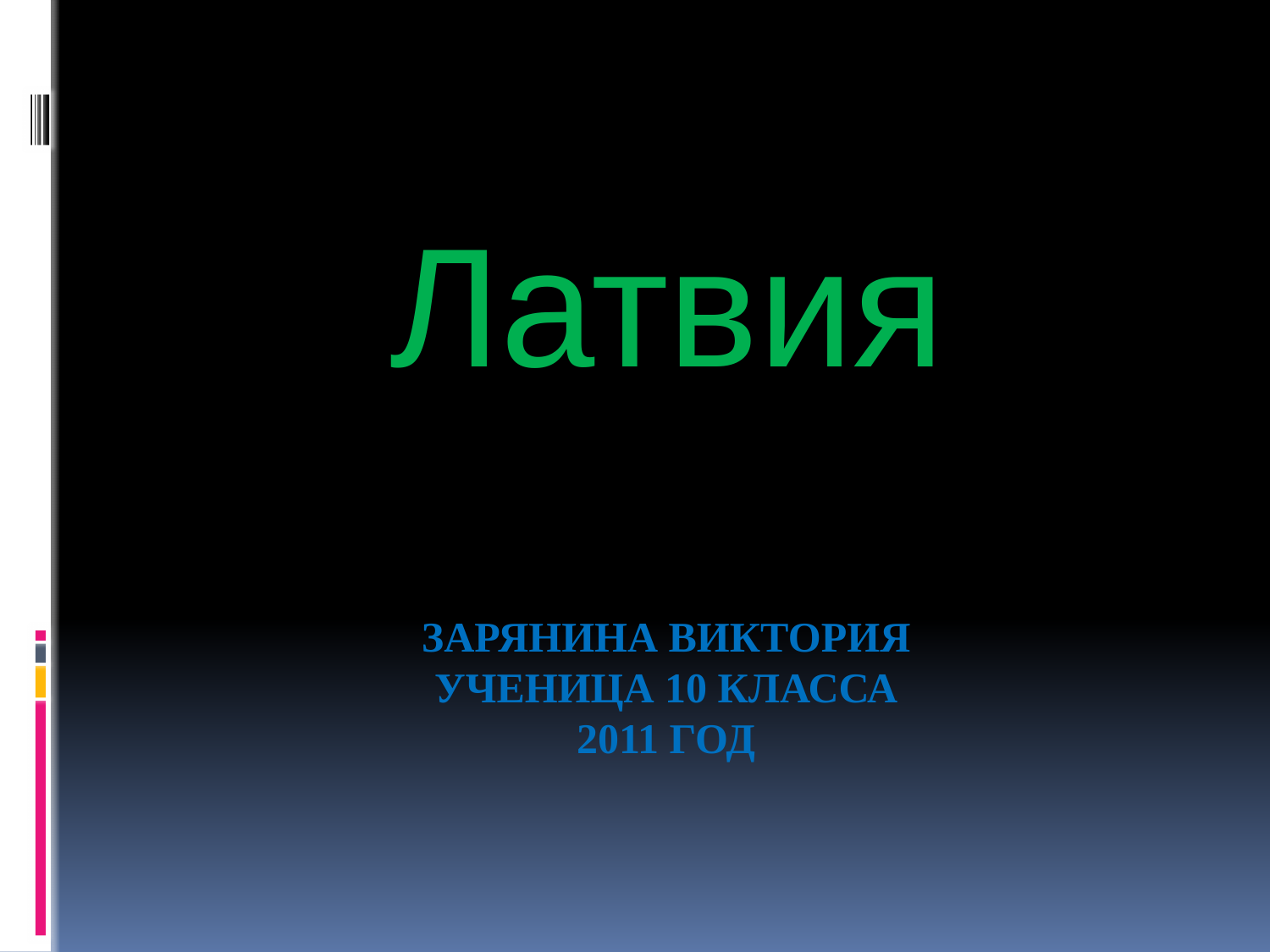

Латвия
# Зарянина Виктория ученица 10 класса 2011 год